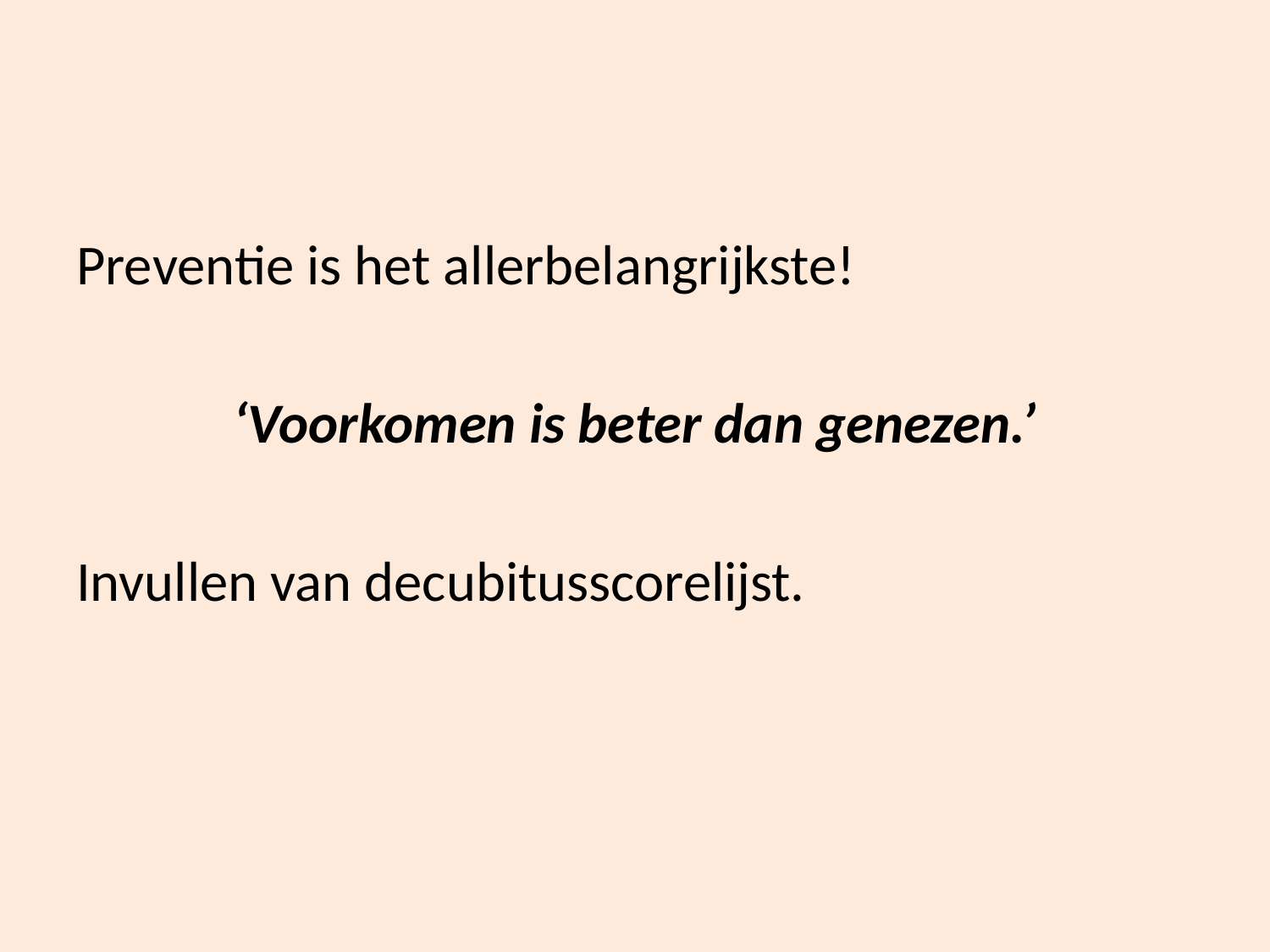

#
Preventie is het allerbelangrijkste!

‘Voorkomen is beter dan genezen.’

Invullen van decubitusscorelijst.